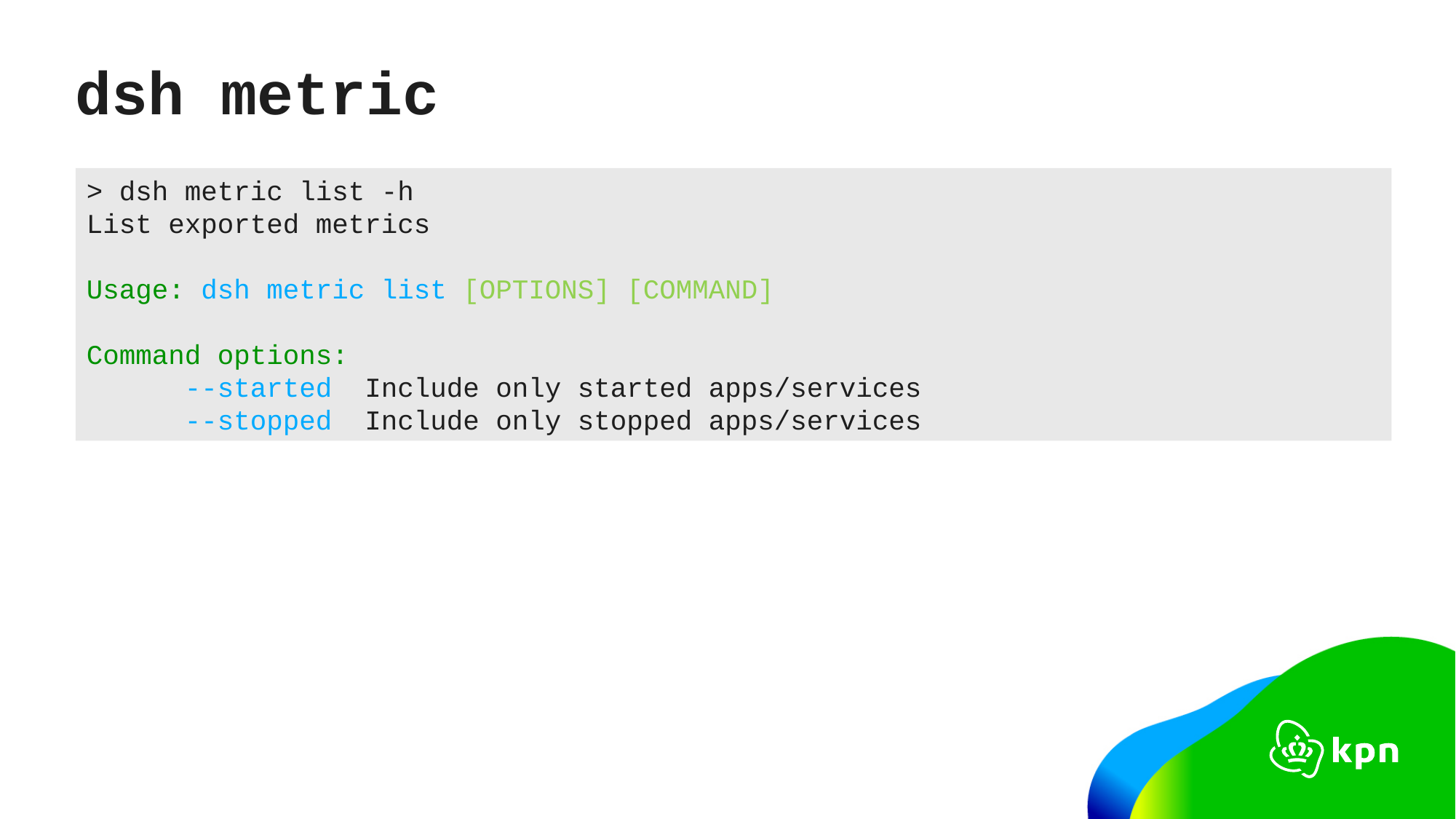

# dsh metric
> dsh metric list -h
List exported metrics

Usage: dsh metric list [OPTIONS] [COMMAND]

Command options:
      --started  Include only started apps/services
      --stopped  Include only stopped apps/services